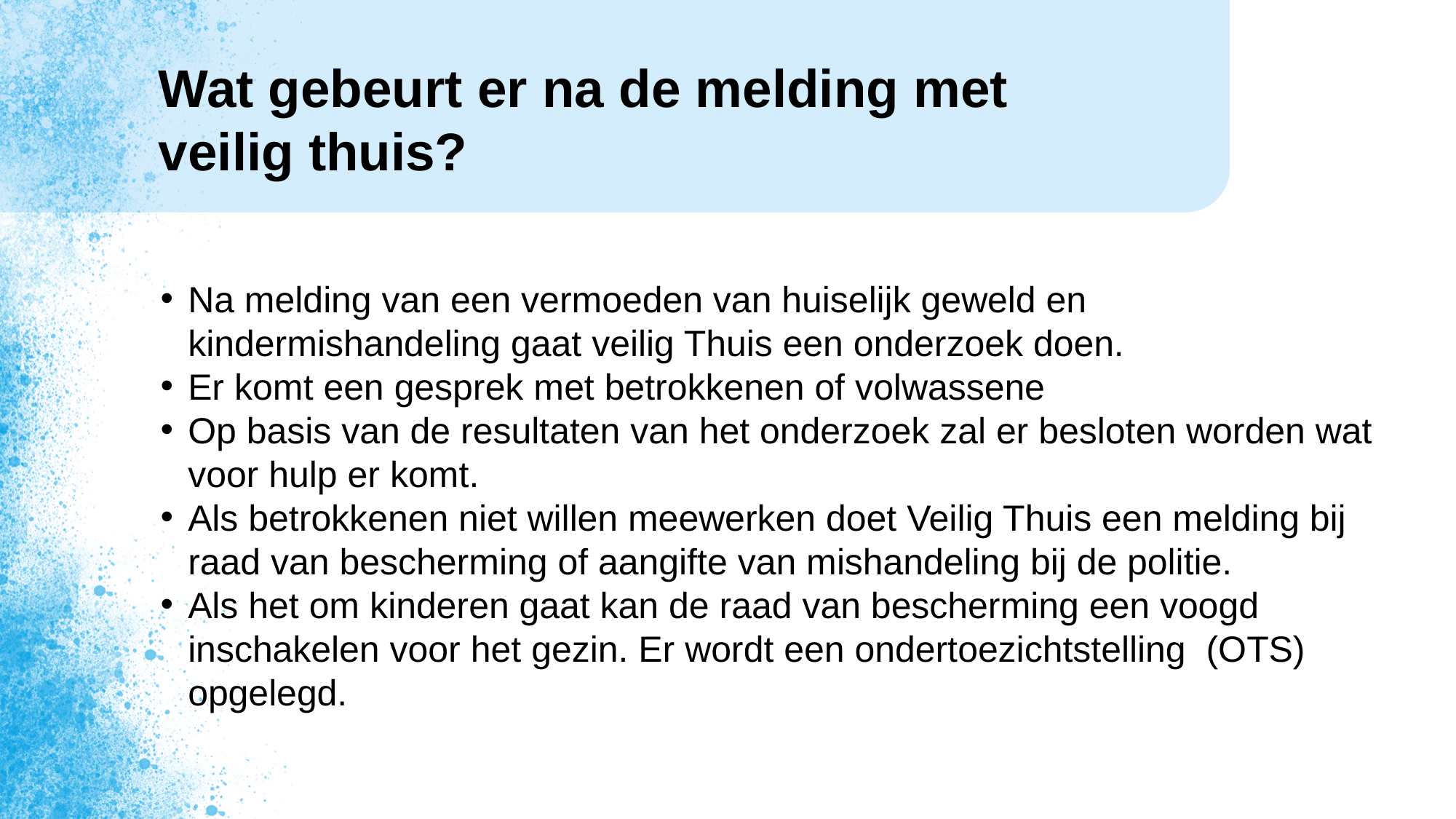

# Wat gebeurt er na de melding met veilig thuis?
Na melding van een vermoeden van huiselijk geweld en kindermishandeling gaat veilig Thuis een onderzoek doen.
Er komt een gesprek met betrokkenen of volwassene
Op basis van de resultaten van het onderzoek zal er besloten worden wat voor hulp er komt.
Als betrokkenen niet willen meewerken doet Veilig Thuis een melding bij raad van bescherming of aangifte van mishandeling bij de politie.
Als het om kinderen gaat kan de raad van bescherming een voogd inschakelen voor het gezin. Er wordt een ondertoezichtstelling  (OTS) opgelegd.